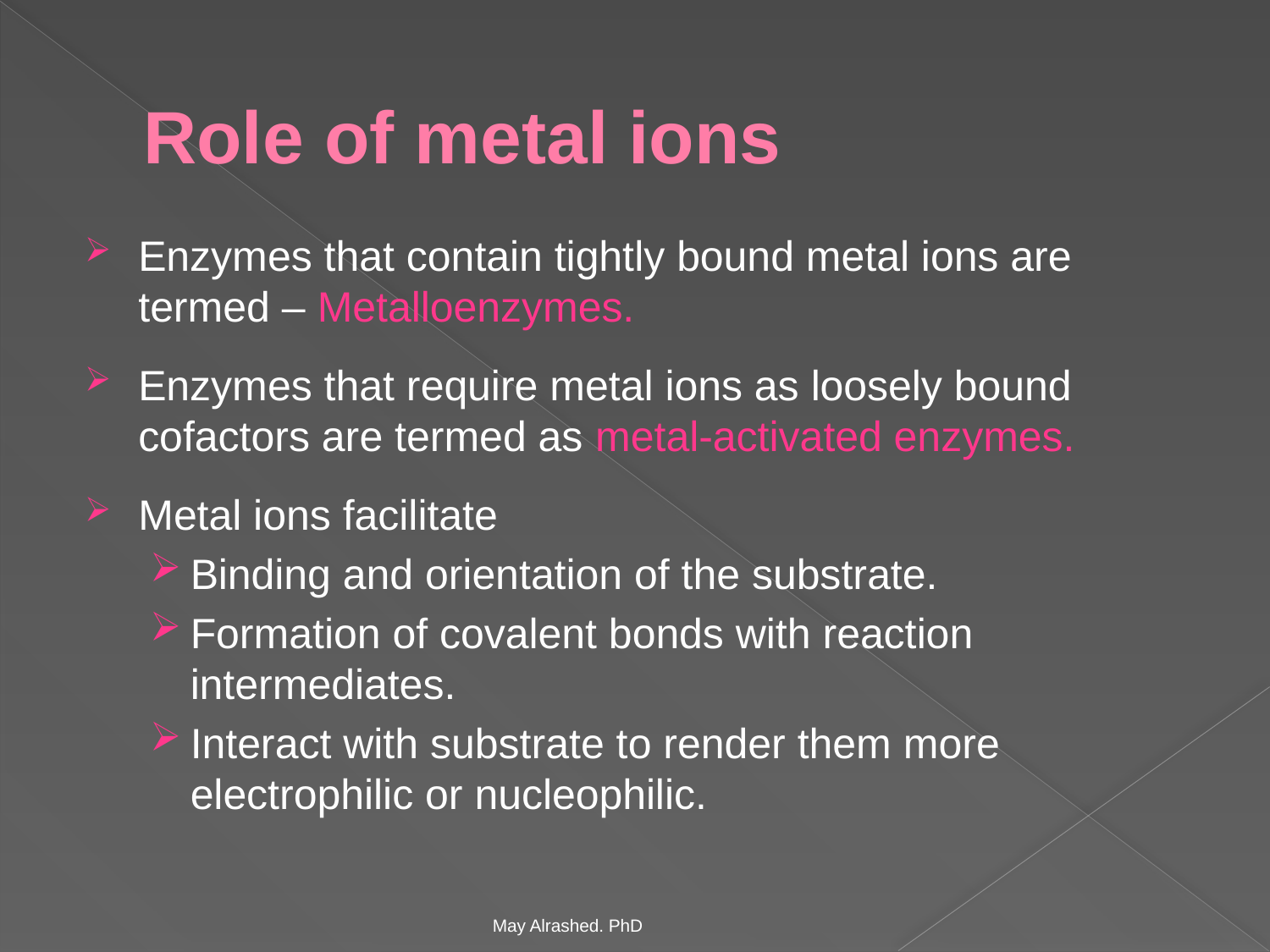

# Role of metal ions
Enzymes that contain tightly bound metal ions are termed – Metalloenzymes.

Enzymes that require metal ions as loosely bound cofactors are termed as metal-activated enzymes.

Metal ions facilitate
Binding and orientation of the substrate.
Formation of covalent bonds with reaction intermediates.
Interact with substrate to render them more electrophilic or nucleophilic.

May Alrashed. PhD